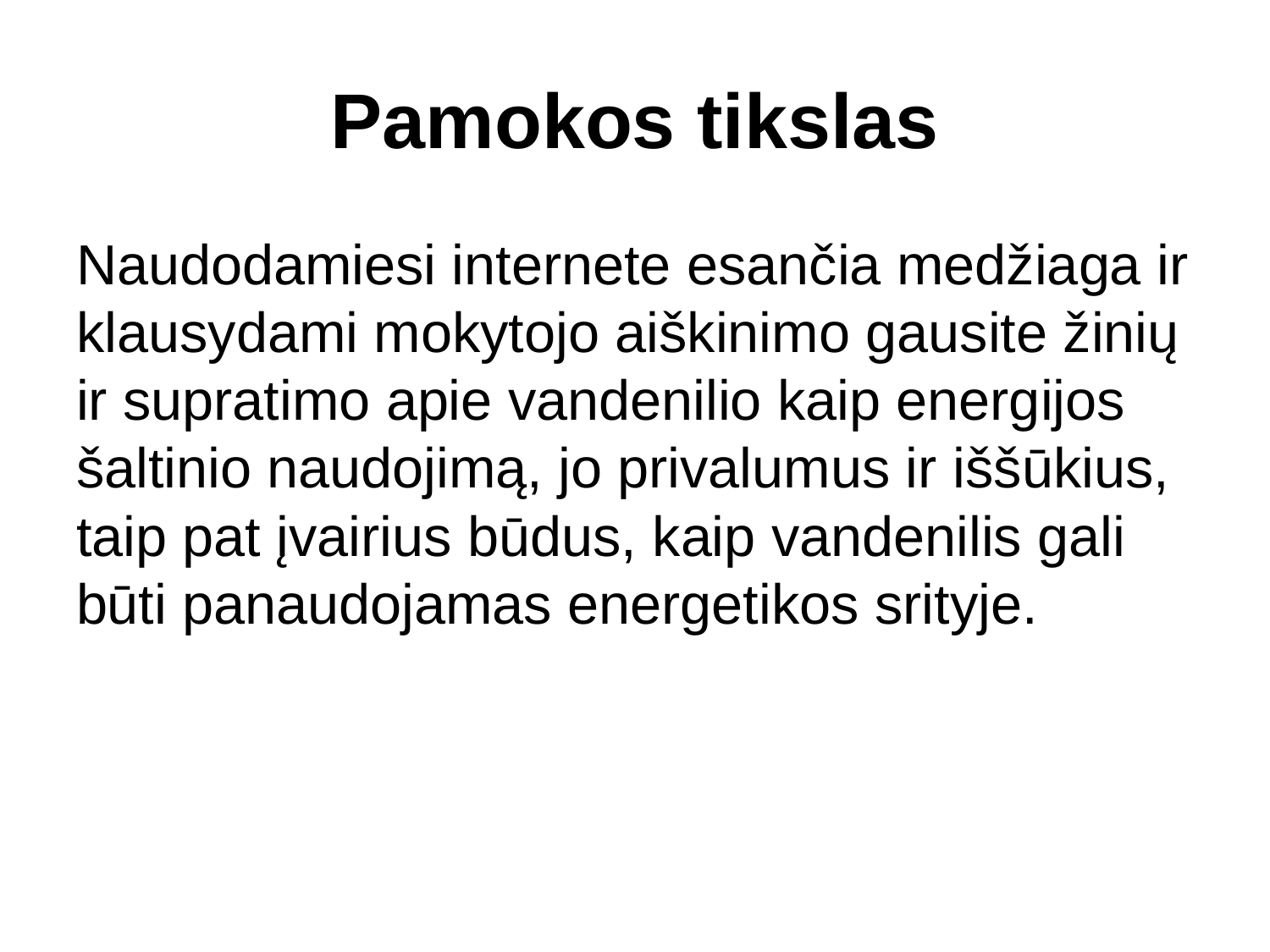

# Pamokos tikslas
Naudodamiesi internete esančia medžiaga ir klausydami mokytojo aiškinimo gausite žinių ir supratimo apie vandenilio kaip energijos šaltinio naudojimą, jo privalumus ir iššūkius, taip pat įvairius būdus, kaip vandenilis gali būti panaudojamas energetikos srityje.